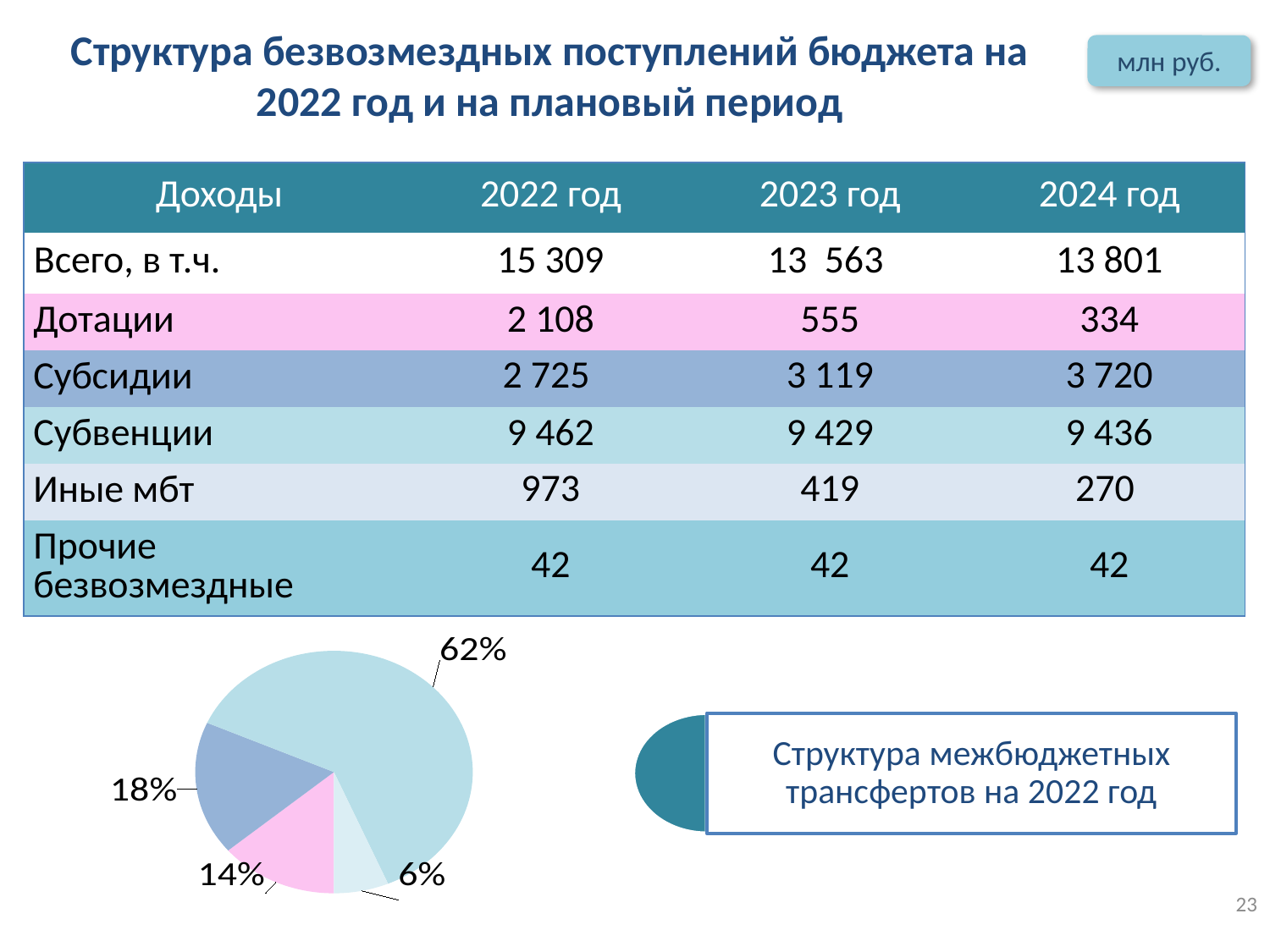

Структура безвозмездных поступлений бюджета на 2022 год и на плановый период
млн руб.
| Доходы | 2022 год | 2023 год | 2024 год |
| --- | --- | --- | --- |
| Всего, в т.ч. | 15 309 | 13 563 | 13 801 |
| Дотации | 2 108 | 555 | 334 |
| Субсидии | 2 725 | 3 119 | 3 720 |
| Субвенции | 9 462 | 9 429 | 9 436 |
| Иные мбт | 973 | 419 | 270 |
| Прочие безвозмездные | 42 | 42 | 42 |

### Chart

| Category | Продажи |
|---|---|
| Дотации | 2108.0 |
| Субсидии | 2725.0 |
| Субвенции | 9462.0 |
| Иные межбюджетные тарнсферты | 973.0 |
Структура межбюджетных трансфертов на 2022 год
23